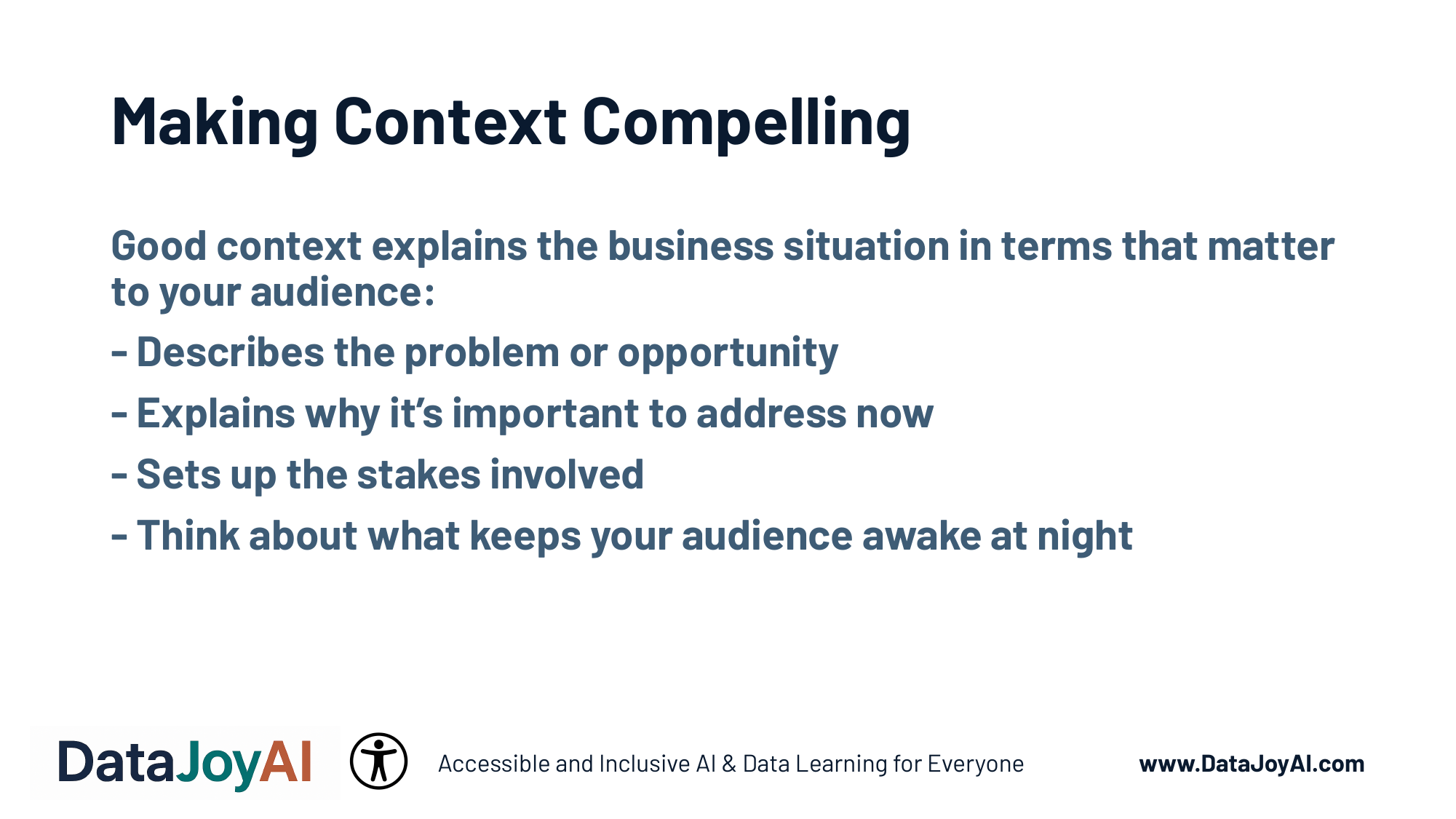

# Making Context Compelling
Good context explains the business situation in terms that matter to your audience:
- Describes the problem or opportunity
- Explains why it’s important to address now
- Sets up the stakes involved
- Think about what keeps your audience awake at night